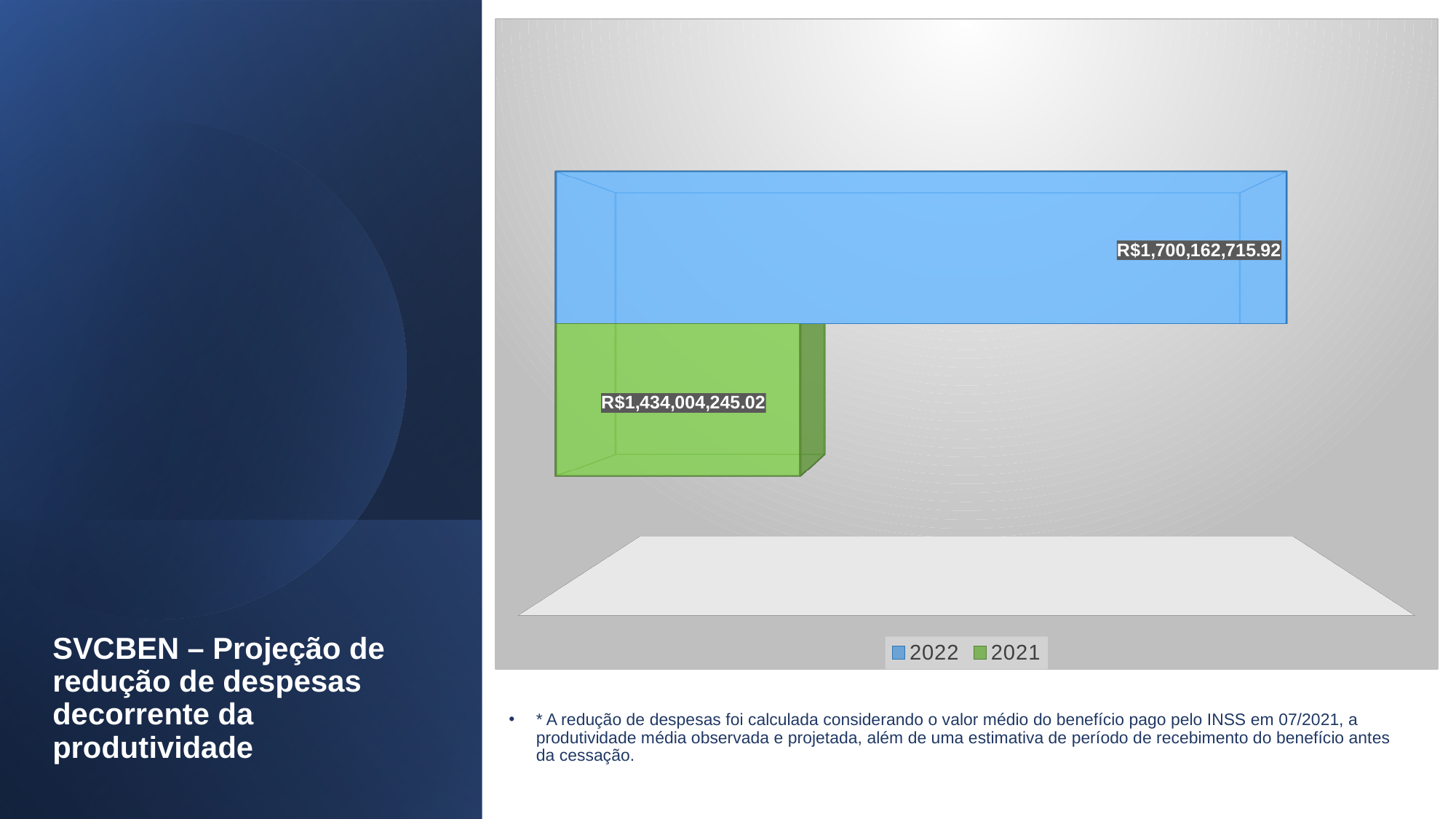

[unsupported chart]

# SVCBEN – Projeção de redução de despesas decorrente da produtividade

* A redução de despesas foi calculada considerando o valor médio do benefício pago pelo INSS em 07/2021, a produtividade média observada e projetada, além de uma estimativa de período de recebimento do benefício antes da cessação.